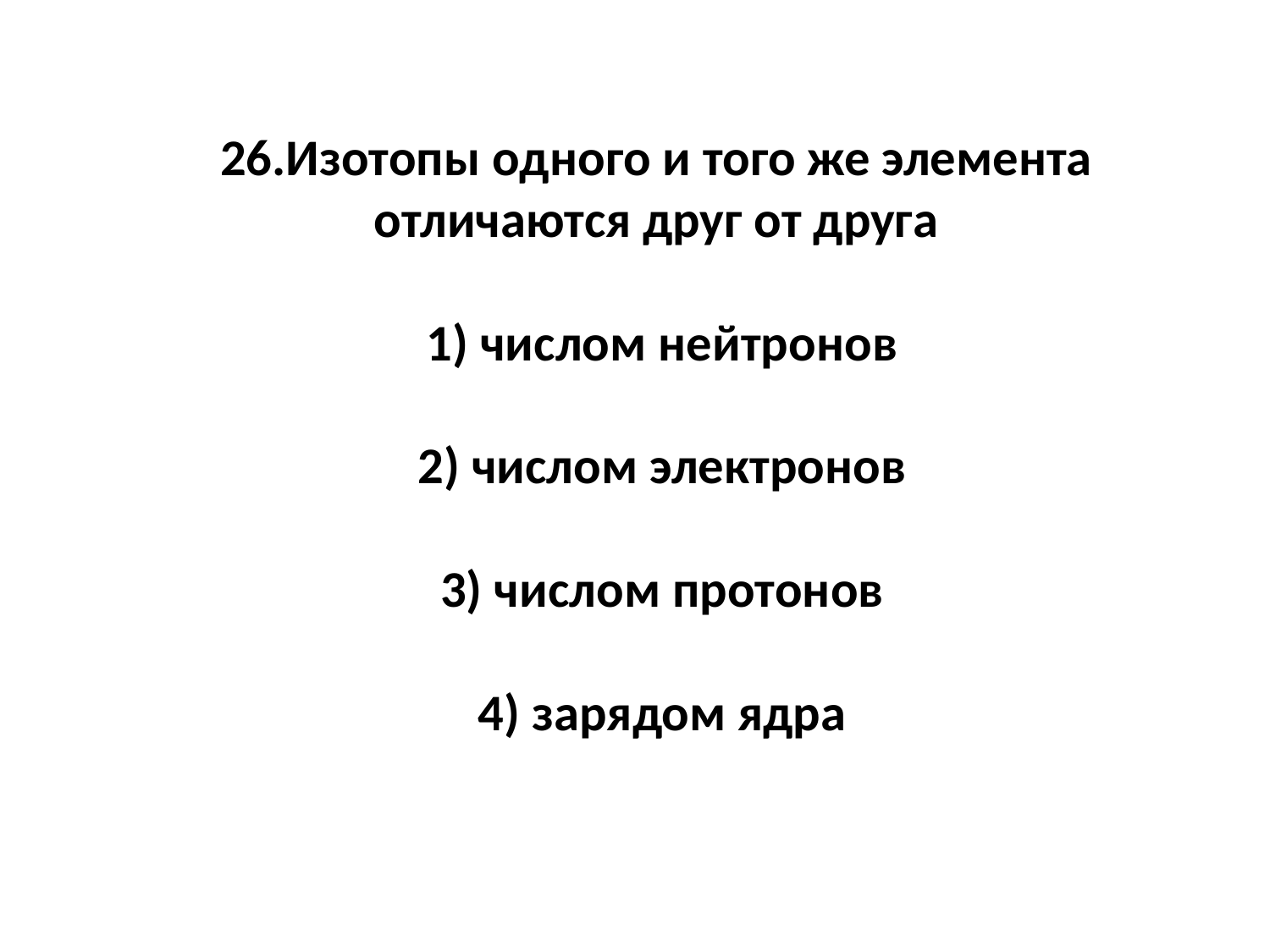

# 26.Изотопы одного и того же элемента отличаются друг от друга     1) числом нейтронов     2) числом электронов     3) числом протонов     4) зарядом ядра